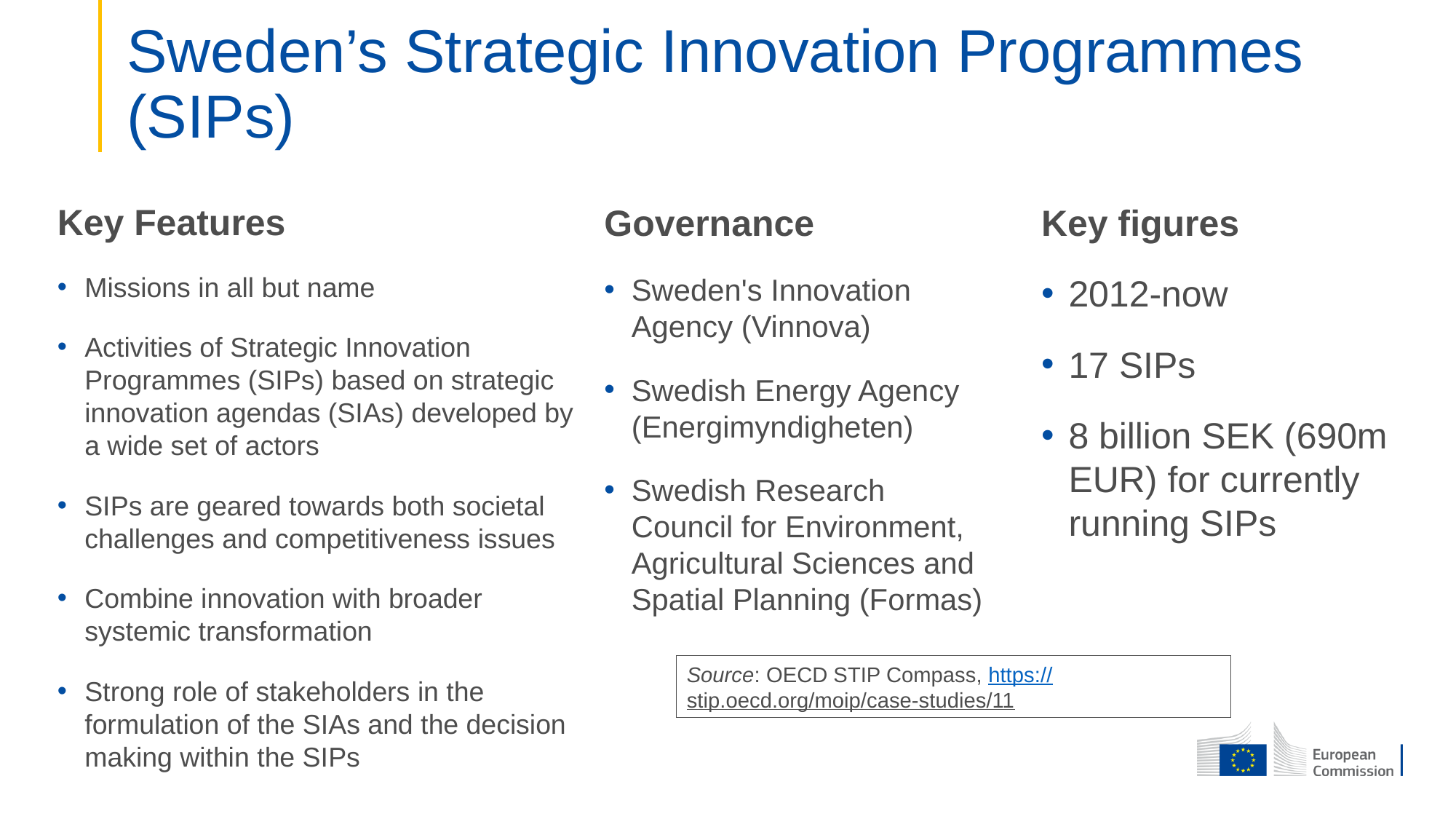

# Sweden’s Strategic Innovation Programmes (SIPs)
Key Features
Missions in all but name
Activities of Strategic Innovation Programmes (SIPs) based on strategic innovation agendas (SIAs) developed by a wide set of actors
SIPs are geared towards both societal challenges and competitiveness issues
Combine innovation with broader systemic transformation
Strong role of stakeholders in the formulation of the SIAs and the decision making within the SIPs
Governance
Sweden's Innovation Agency (Vinnova)
Swedish Energy Agency (Energimyndigheten)
Swedish Research Council for Environment, Agricultural Sciences and Spatial Planning (Formas)

Key figures
2012-now
17 SIPs
8 billion SEK (690m EUR) for currently running SIPs
Source: OECD STIP Compass, https://stip.oecd.org/moip/case-studies/11